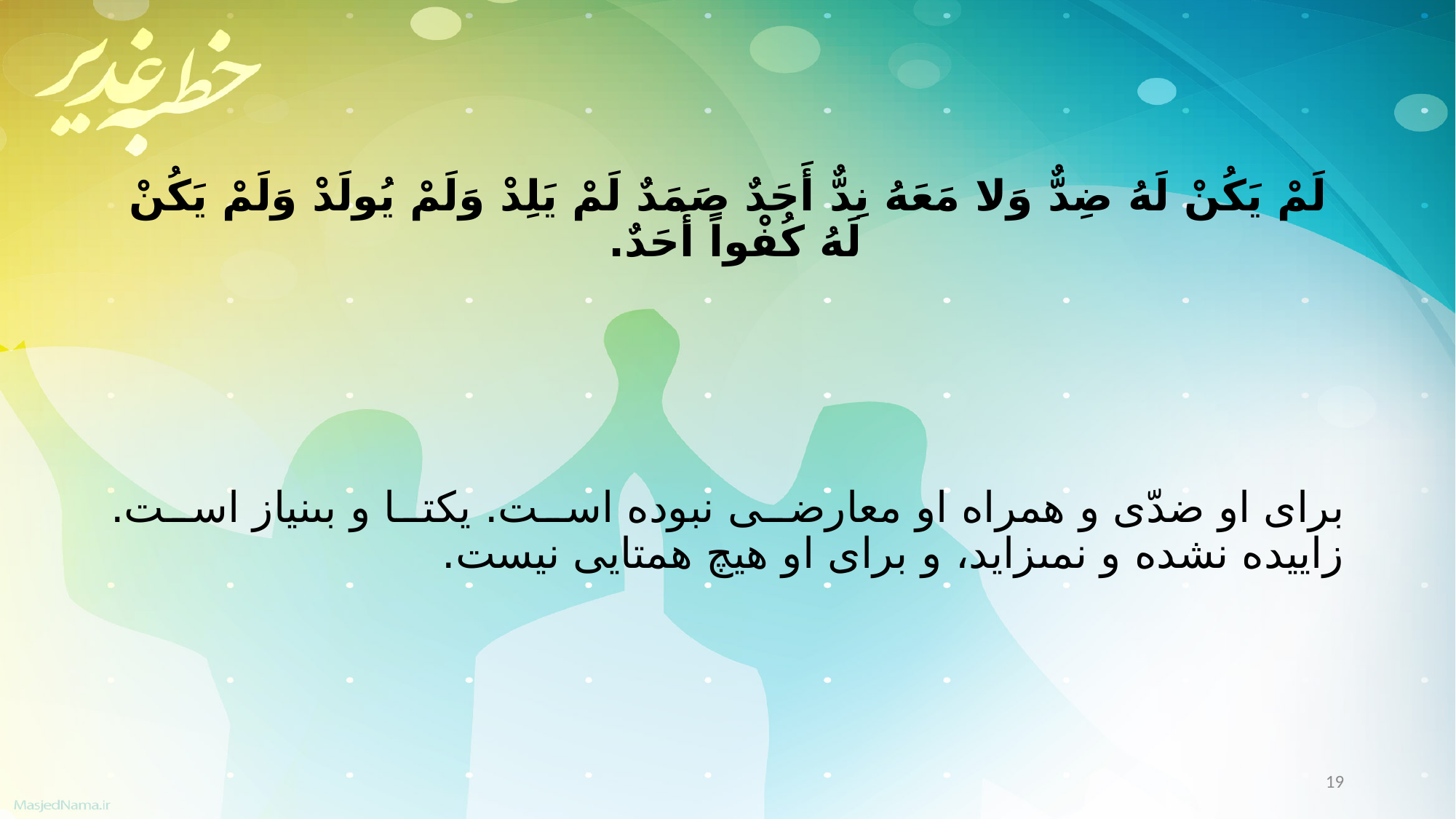

لَمْ یَکُنْ لَهُ ضِدٌّ وَلا مَعَهُ نِدٌّ أَحَدٌ صَمَدٌ لَمْ یَلِدْ وَلَمْ یُولَدْ وَلَمْ یَکُنْ لَهُ کُفْواً أَحَدٌ.
براى او ضدّى و همراه او معارضى نبوده است. یکتا و بى‏نیاز است. زاییده نشده و نمى‏زاید، و براى او هیچ همتایى نیست.
19